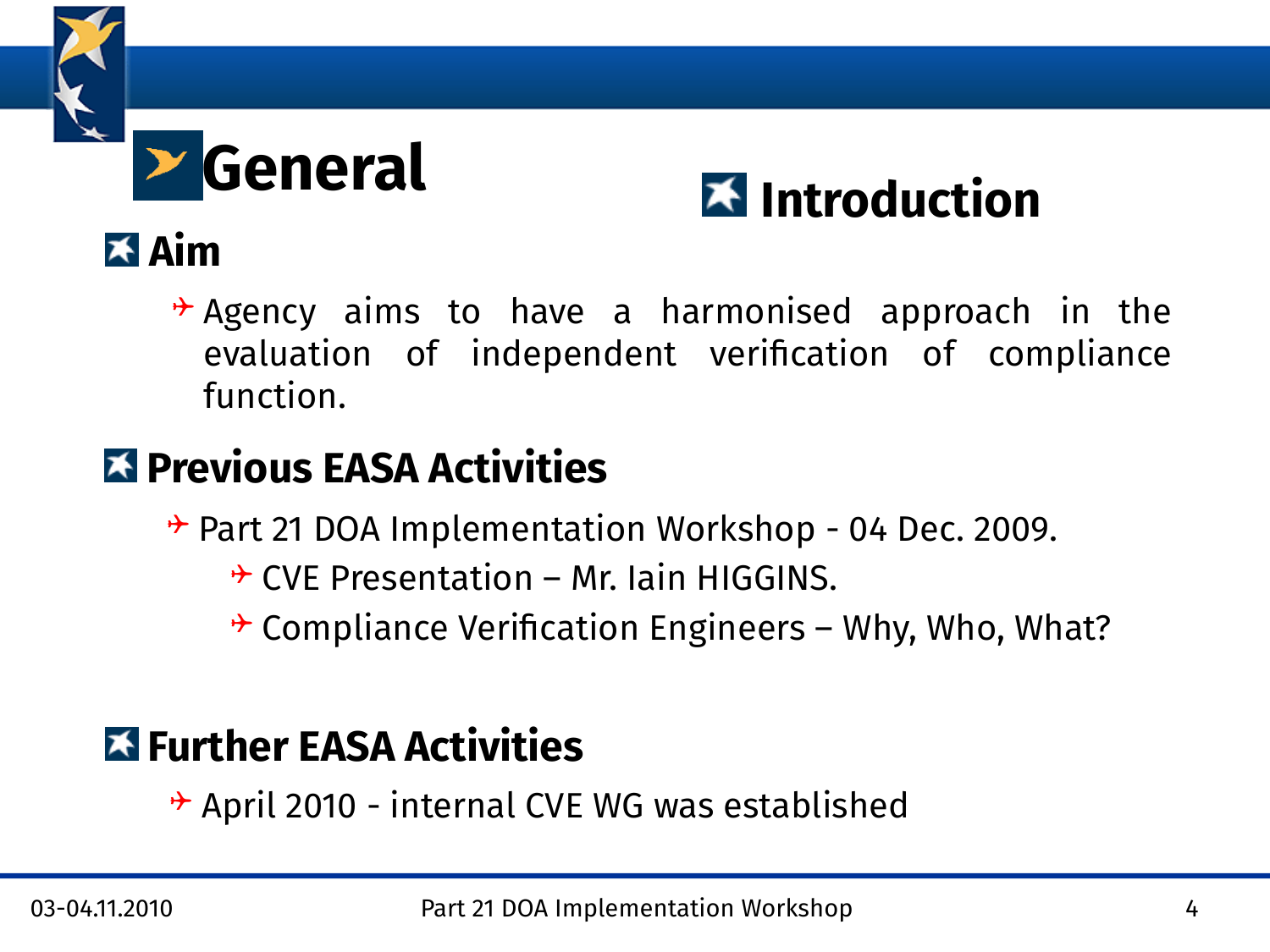

General
 Introduction
 Aim
Agency aims to have a harmonised approach in the evaluation of independent verification of compliance function.
 Previous EASA Activities
Part 21 DOA Implementation Workshop - 04 Dec. 2009.
CVE Presentation – Mr. Iain HIGGINS.
Compliance Verification Engineers – Why, Who, What?
 Further EASA Activities
April 2010 - internal CVE WG was established
03-04.11.2010
Part 21 DOA Implementation Workshop
4